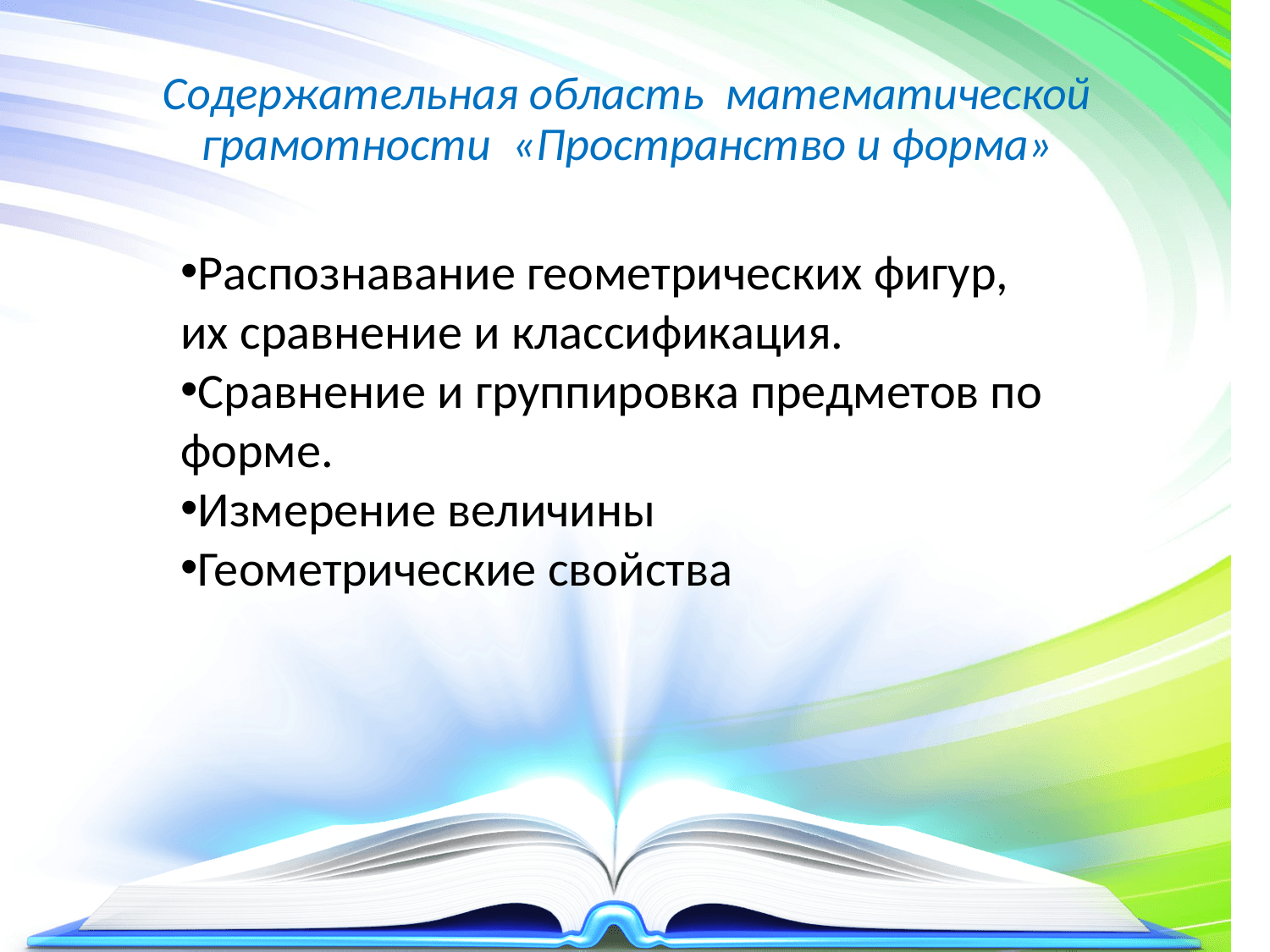

# Содержательная область  математической грамотности  «Пространство и форма»
Распознавание геометрических фигур, их сравнение и классификация.
Сравнение и группировка предметов по форме.
Измерение величины
Геометрические свойства